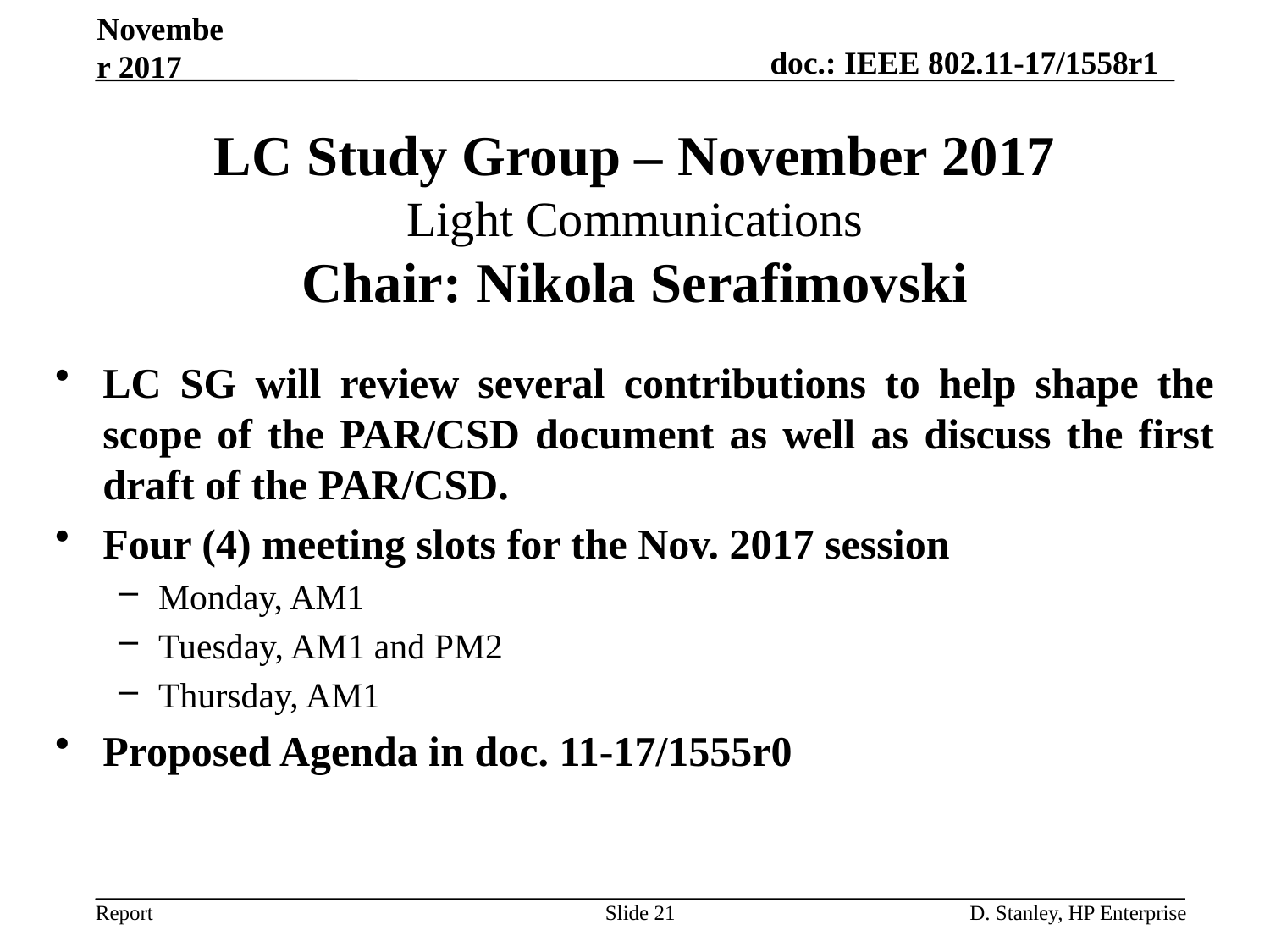

November 2017
# LC Study Group – November 2017 Light Communications Chair: Nikola Serafimovski
LC SG will review several contributions to help shape the scope of the PAR/CSD document as well as discuss the first draft of the PAR/CSD.
Four (4) meeting slots for the Nov. 2017 session
Monday, AM1
Tuesday, AM1 and PM2
Thursday, AM1
Proposed Agenda in doc. 11-17/1555r0

Slide 21
D. Stanley, HP Enterprise